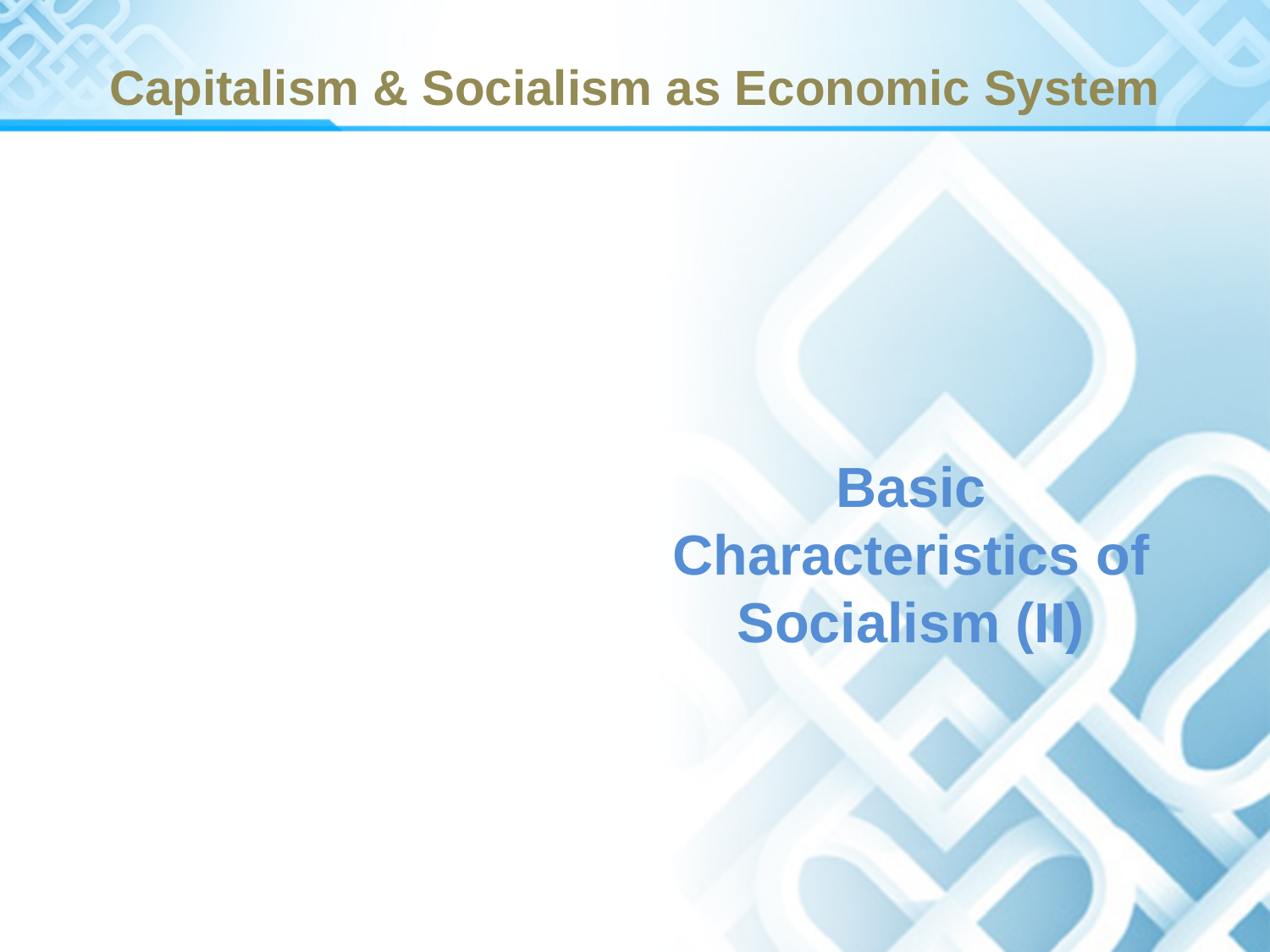

# Capitalism & Socialism as Economic System
Basic Characteristics of Socialism (II)